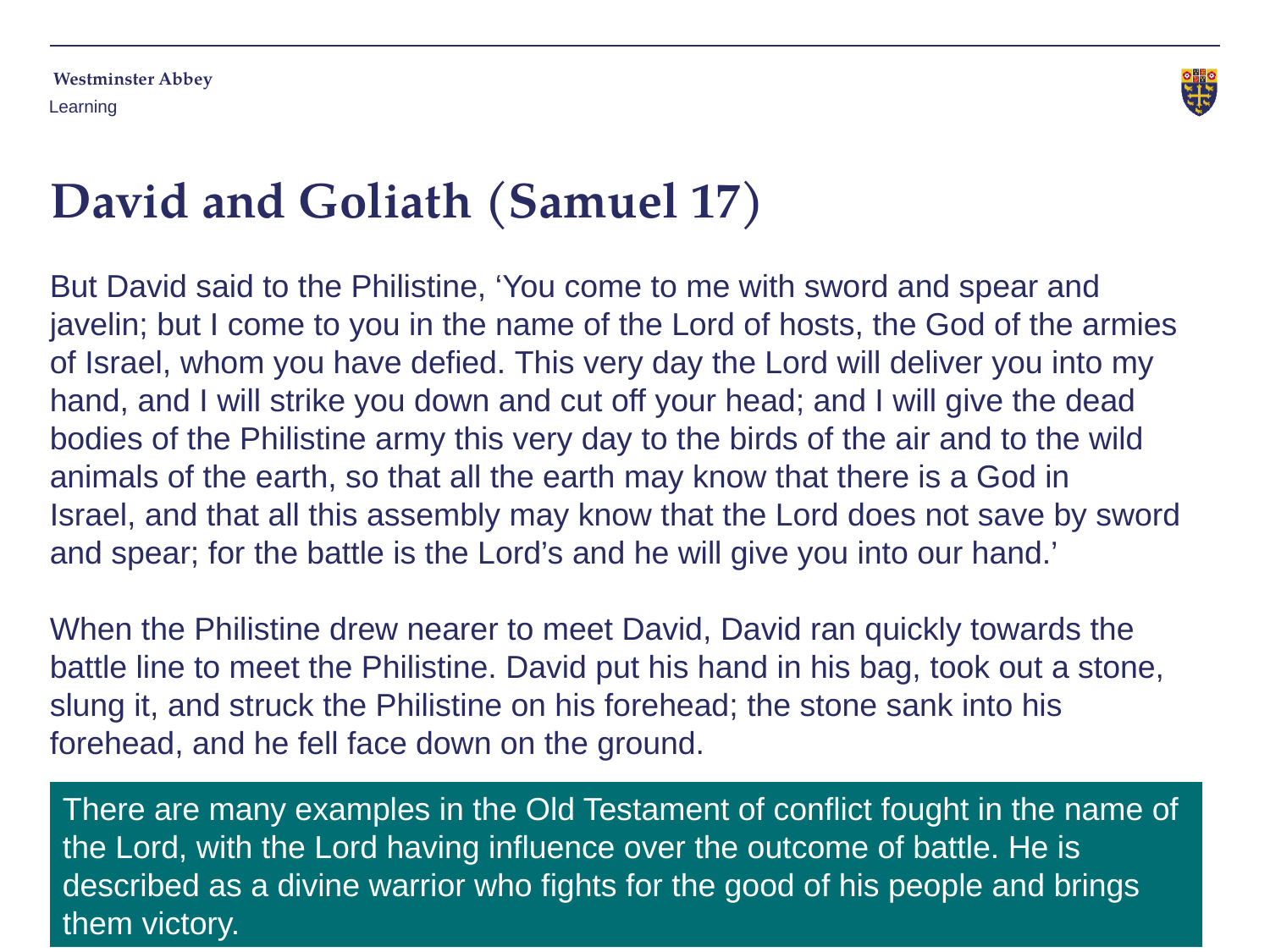

Learning
David and Goliath (Samuel 17)
But David said to the Philistine, ‘You come to me with sword and spear and javelin; but I come to you in the name of the Lord of hosts, the God of the armies of Israel, whom you have defied. This very day the Lord will deliver you into my hand, and I will strike you down and cut off your head; and I will give the dead bodies of the Philistine army this very day to the birds of the air and to the wild animals of the earth, so that all the earth may know that there is a God in Israel, and that all this assembly may know that the Lord does not save by sword and spear; for the battle is the Lord’s and he will give you into our hand.’

When the Philistine drew nearer to meet David, David ran quickly towards the battle line to meet the Philistine. David put his hand in his bag, took out a stone, slung it, and struck the Philistine on his forehead; the stone sank into his forehead, and he fell face down on the ground.

There are many examples in the Old Testament of conflict fought in the name of the Lord, with the Lord having influence over the outcome of battle. He is described as a divine warrior who fights for the good of his people and brings them victory.